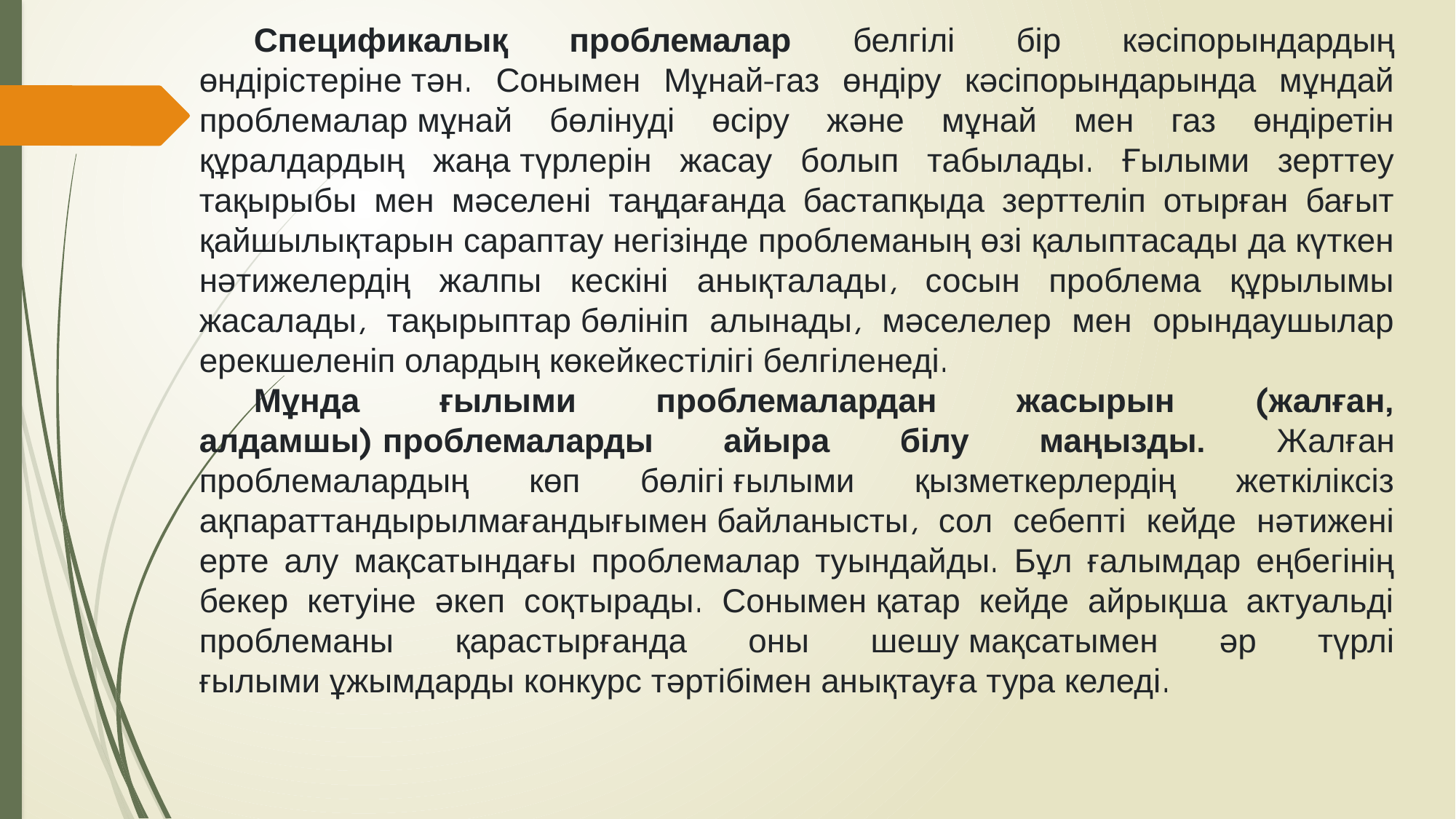

Спецификалық проблемалар белгілі бір кәсіпорындардың өндірістеріне тән. Сонымен Мұнай-газ өндіру кәсіпорындарында мұндай проблемалар мұнай бөлінуді өсіру және мұнай мен газ өндіретін құралдардың жаңа түрлерін жасау болып табылады. Ғылыми зерттеу тақырыбы мен мәселені таңдағанда бастапқыда зерттеліп отырған бағыт қайшылықтарын сараптау негізінде проблеманың өзі қалыптасады да күткен нәтижелердің жалпы кескіні анықталады, сосын проблема құрылымы жасалады, тақырыптар бөлініп алынады, мәселелер мен орындаушылар ерекшеленіп олардың көкейкестілігі белгіленеді.
Мұнда ғылыми проблемалардан жасырын (жалған, алдамшы) проблемаларды айыра білу маңызды. Жалған проблемалардың көп бөлігі ғылыми қызметкерлердің жеткіліксіз ақпараттандырылмағандығымен байланысты, сол себепті кейде нәтижені ерте алу мақсатындағы проблемалар туындайды. Бұл ғалымдар еңбегінің бекер кетуіне әкеп соқтырады. Сонымен қатар кейде айрықша актуальді проблеманы қарастырғанда оны шешу мақсатымен әр түрлі ғылыми ұжымдарды конкурс тәртібімен анықтауға тура келеді.